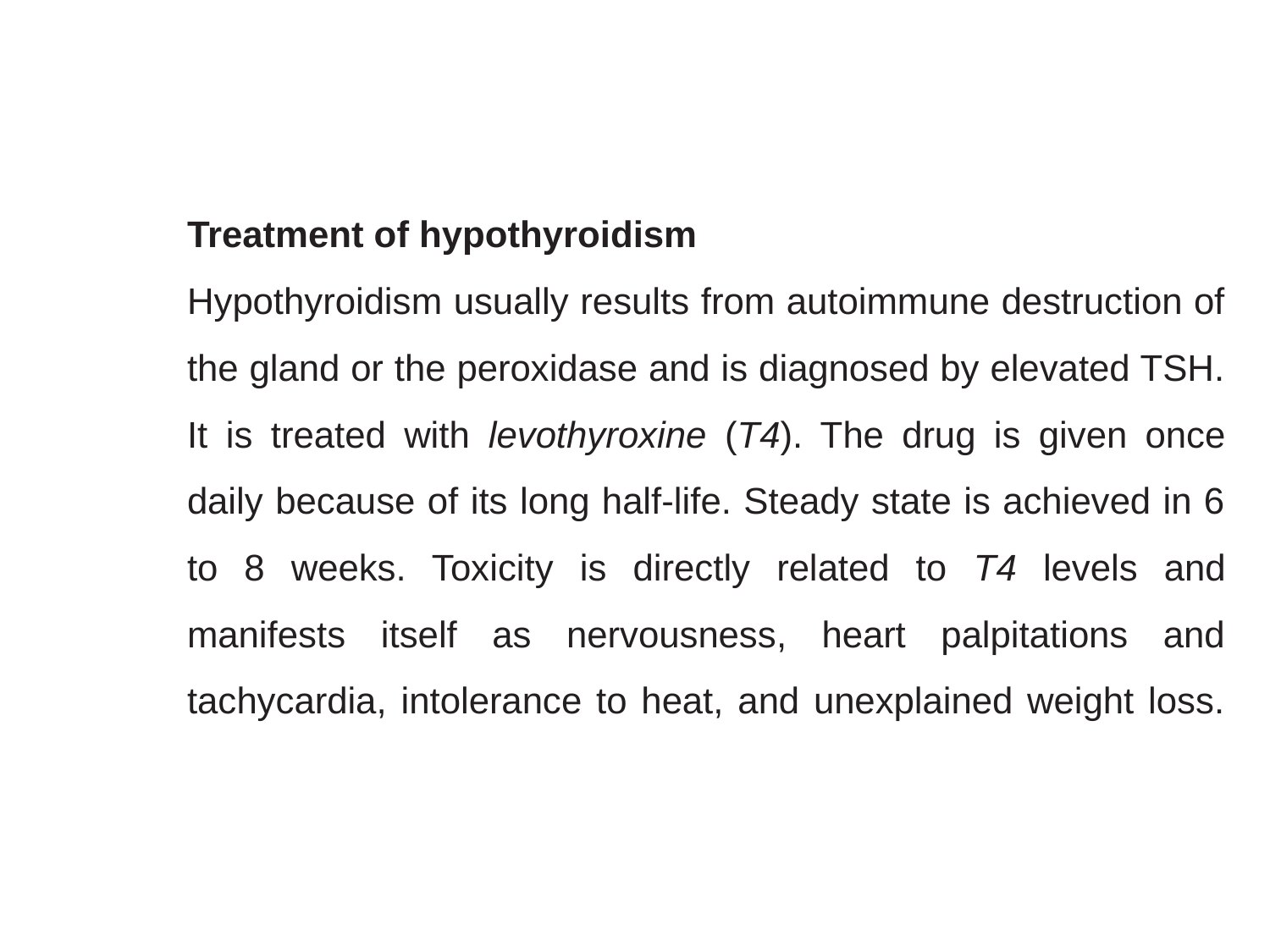

Treatment of hypothyroidism
Hypothyroidism usually results from autoimmune destruction of the gland or the peroxidase and is diagnosed by elevated TSH. It is treated with levothyroxine (T4). The drug is given once daily because of its long half-life. Steady state is achieved in 6 to 8 weeks. Toxicity is directly related to T4 levels and manifests itself as nervousness, heart palpitations and tachycardia, intolerance to heat, and unexplained weight loss.